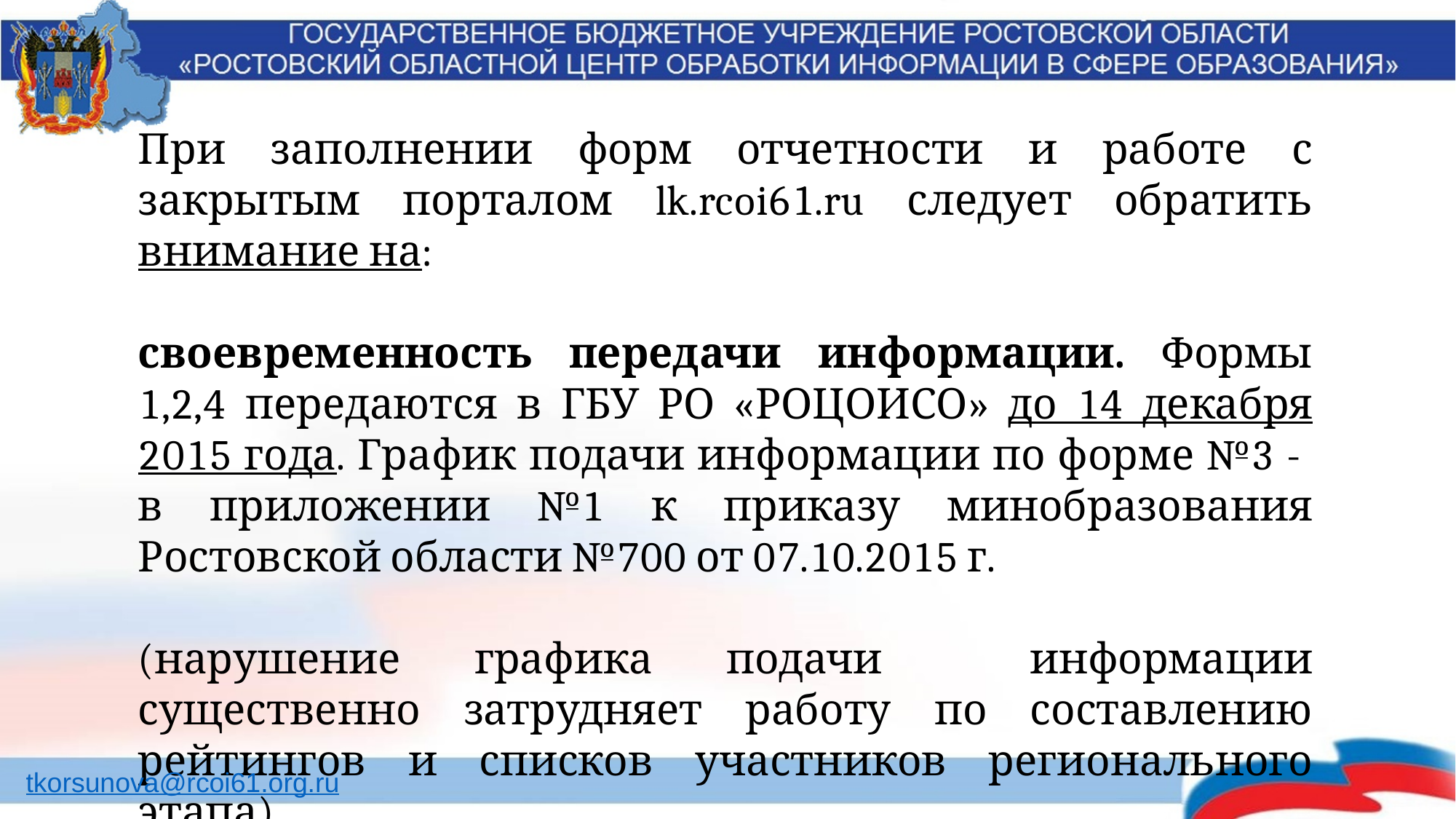

При заполнении форм отчетности и работе с закрытым порталом lk.rcoi61.ru следует обратить внимание на:

своевременность передачи информации. Формы 1,2,4 передаются в ГБУ РО «РОЦОИСО» до 14 декабря 2015 года. График подачи информации по форме №3 -  в приложении №1 к приказу минобразования Ростовской области №700 от 07.10.2015 г.
(нарушение графика подачи  информации существенно затрудняет работу по составлению рейтингов и списков участников регионального этапа)

tkorsunova@rcoi61.org.ru